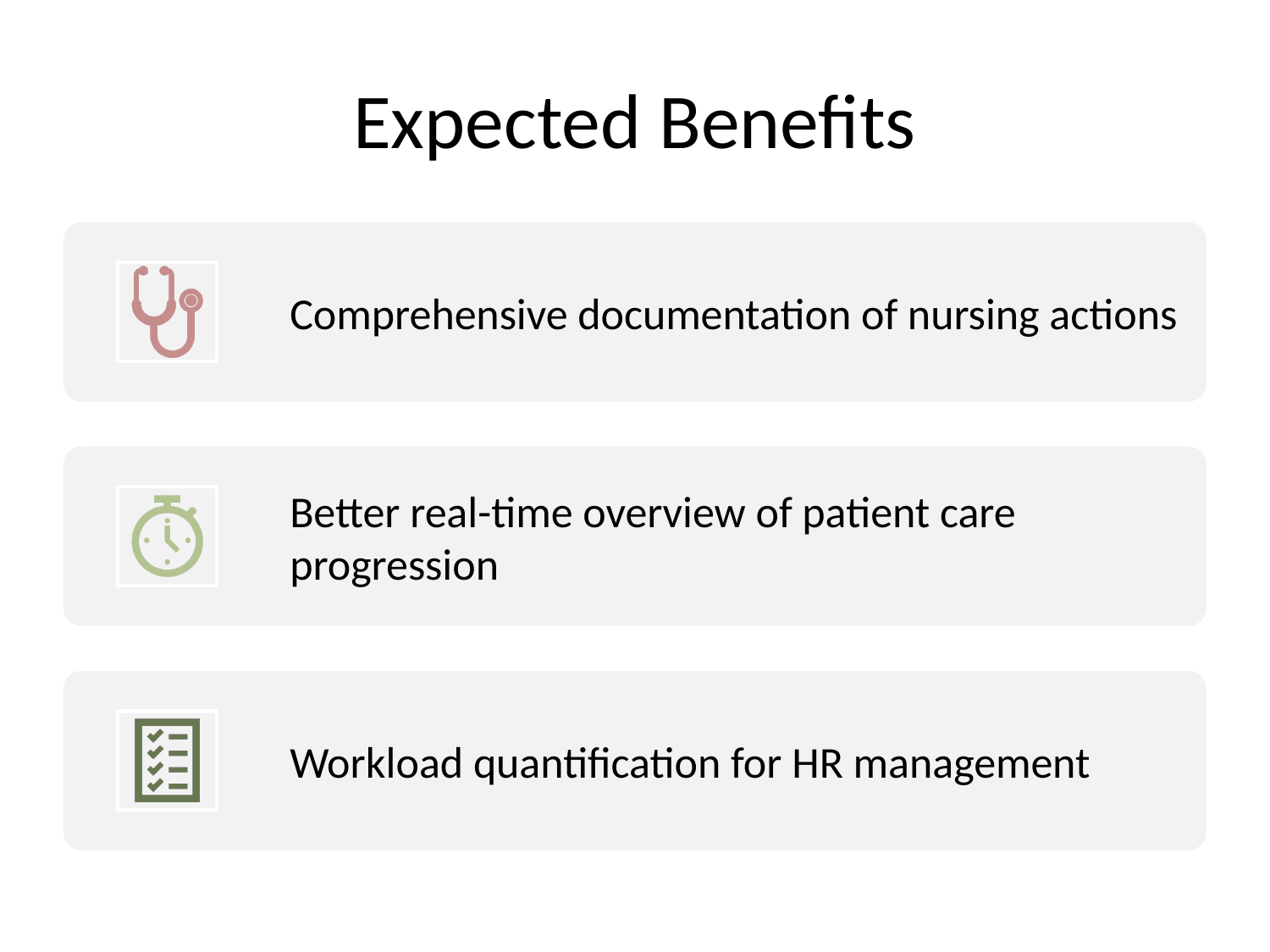

# Expected Benefits
Comprehensive documentation of nursing actions
Better real-time overview of patient care progression
Workload quantification for HR management